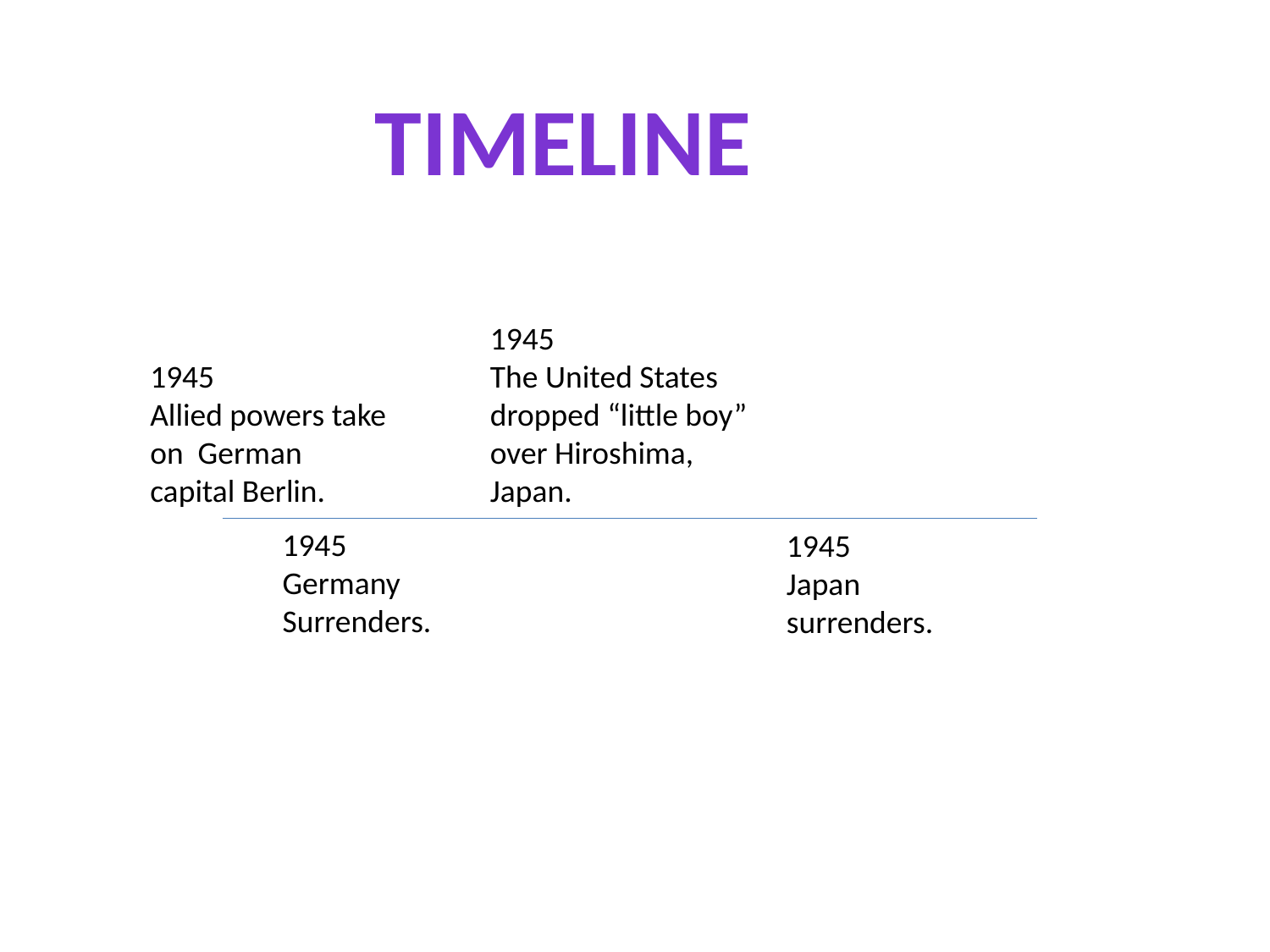

Timeline
1945
The United States dropped “little boy” over Hiroshima, Japan.
1945
Allied powers take on  German capital Berlin.
1945
Germany Surrenders.
1945
Japan surrenders.